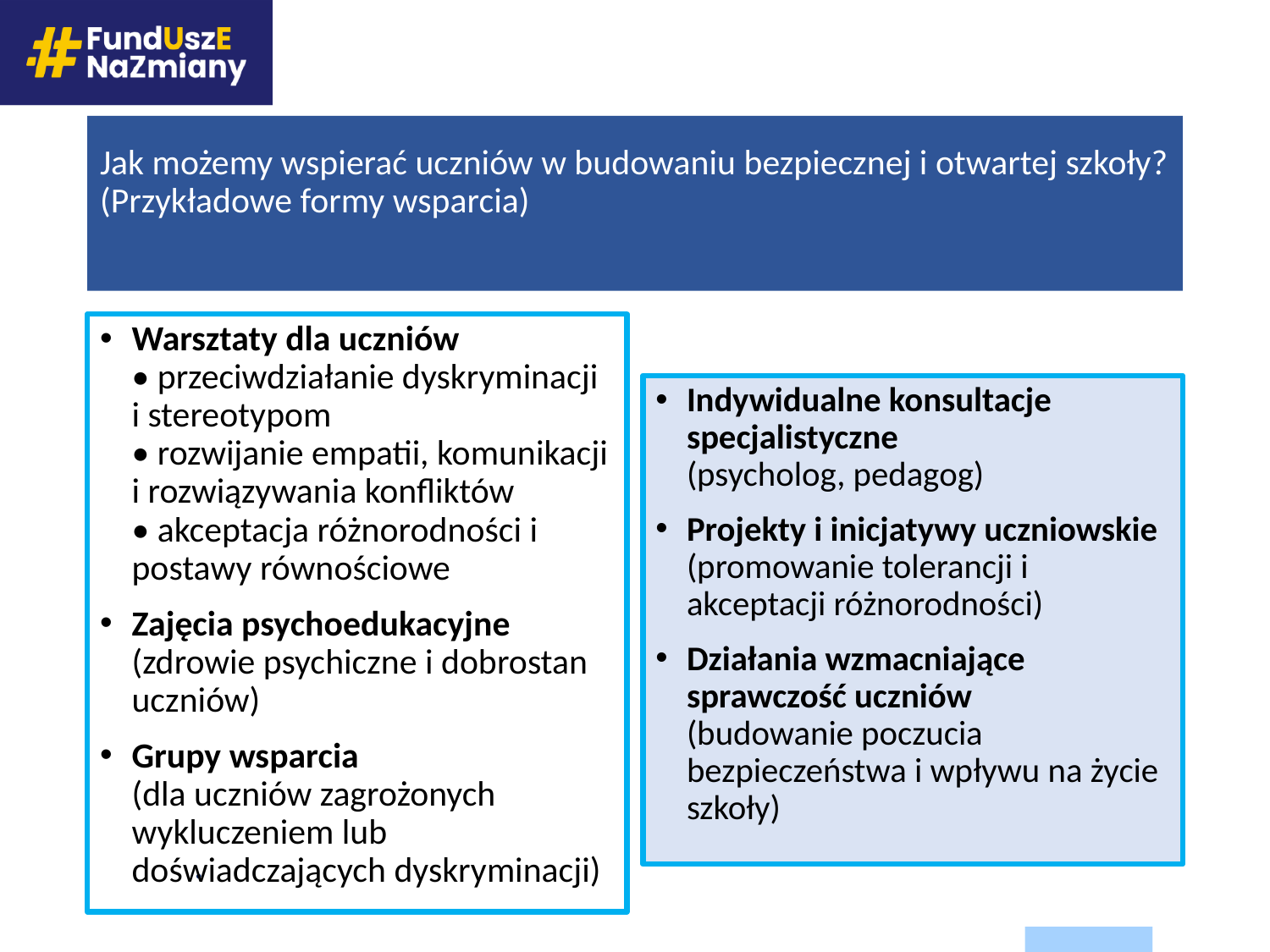

# Jak możemy wspierać uczniów w budowaniu bezpiecznej i otwartej szkoły? (Przykładowe formy wsparcia)
|  |
| --- |
Warsztaty dla uczniów
• przeciwdziałanie dyskryminacji i stereotypom
• rozwijanie empatii, komunikacji i rozwiązywania konfliktów
• akceptacja różnorodności i postawy równościowe
Zajęcia psychoedukacyjne
(zdrowie psychiczne i dobrostan uczniów)
Grupy wsparcia
(dla uczniów zagrożonych wykluczeniem lub doświadczających dyskryminacji)

Indywidualne konsultacje specjalistyczne
(psycholog, pedagog)
Projekty i inicjatywy uczniowskie
(promowanie tolerancji i akceptacji różnorodności)
Działania wzmacniające sprawczość uczniów
(budowanie poczucia bezpieczeństwa i wpływu na życie szkoły)

.